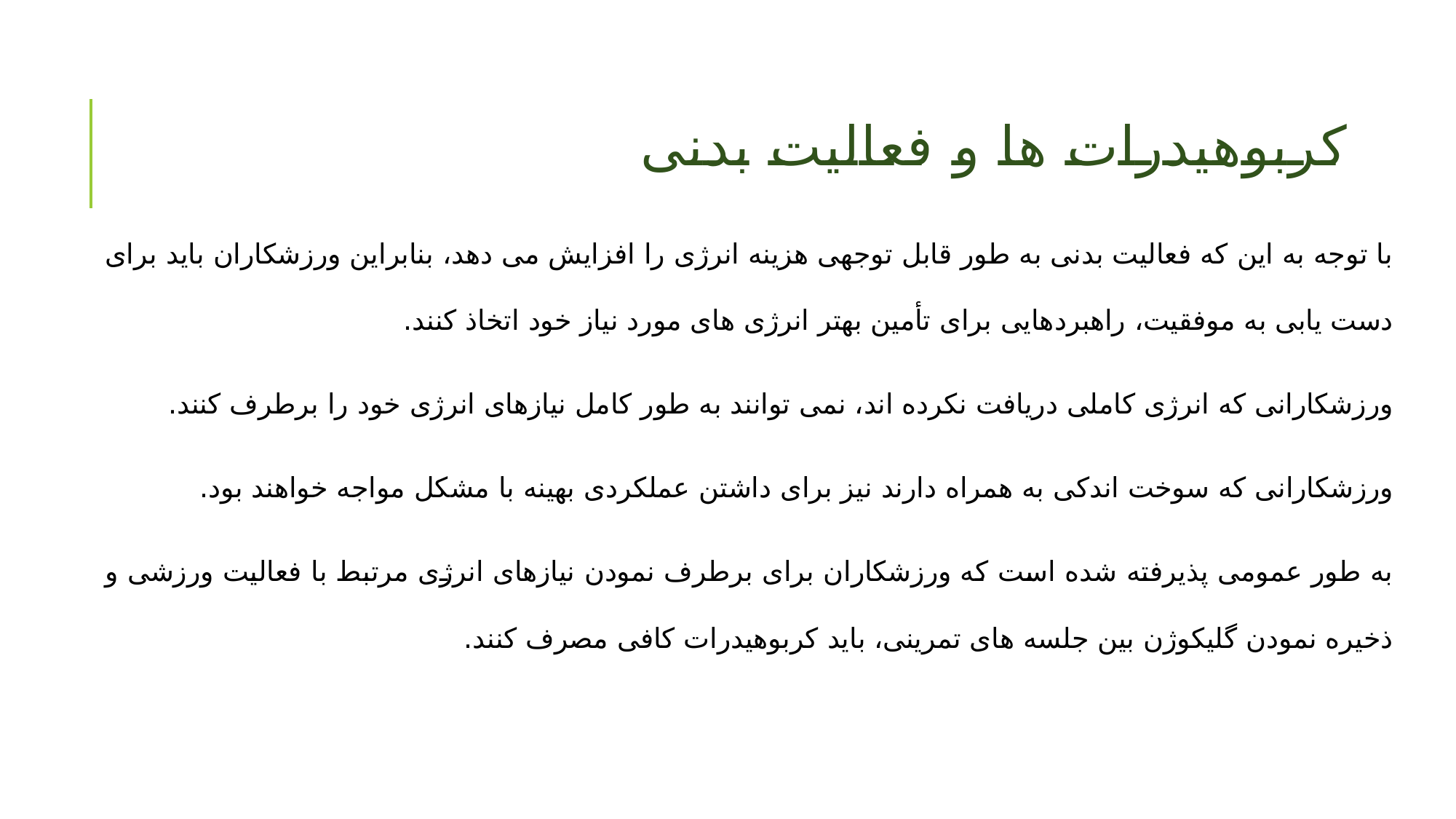

# کربوهیدرات ها و فعالیت بدنی
با توجه به این که فعالیت بدنی به طور قابل توجهی هزینه انرژی را افزایش می دهد، بنابراین ورزشکاران باید برای دست یابی به موفقیت، راهبردهایی برای تأمین بهتر انرژی های مورد نیاز خود اتخاذ کنند.
ورزشکارانی که انرژی کاملی دریافت نکرده اند، نمی توانند به طور کامل نیازهای انرژی خود را برطرف کنند.
ورزشکارانی که سوخت اندکی به همراه دارند نیز برای داشتن عملکردی بهینه با مشکل مواجه خواهند بود.
به طور عمومی پذیرفته شده است که ورزشکاران برای برطرف نمودن نیازهای انرژی مرتبط با فعالیت ورزشی و ذخیره نمودن گلیکوژن بین جلسه های تمرینی، باید کربوهیدرات کافی مصرف کنند.